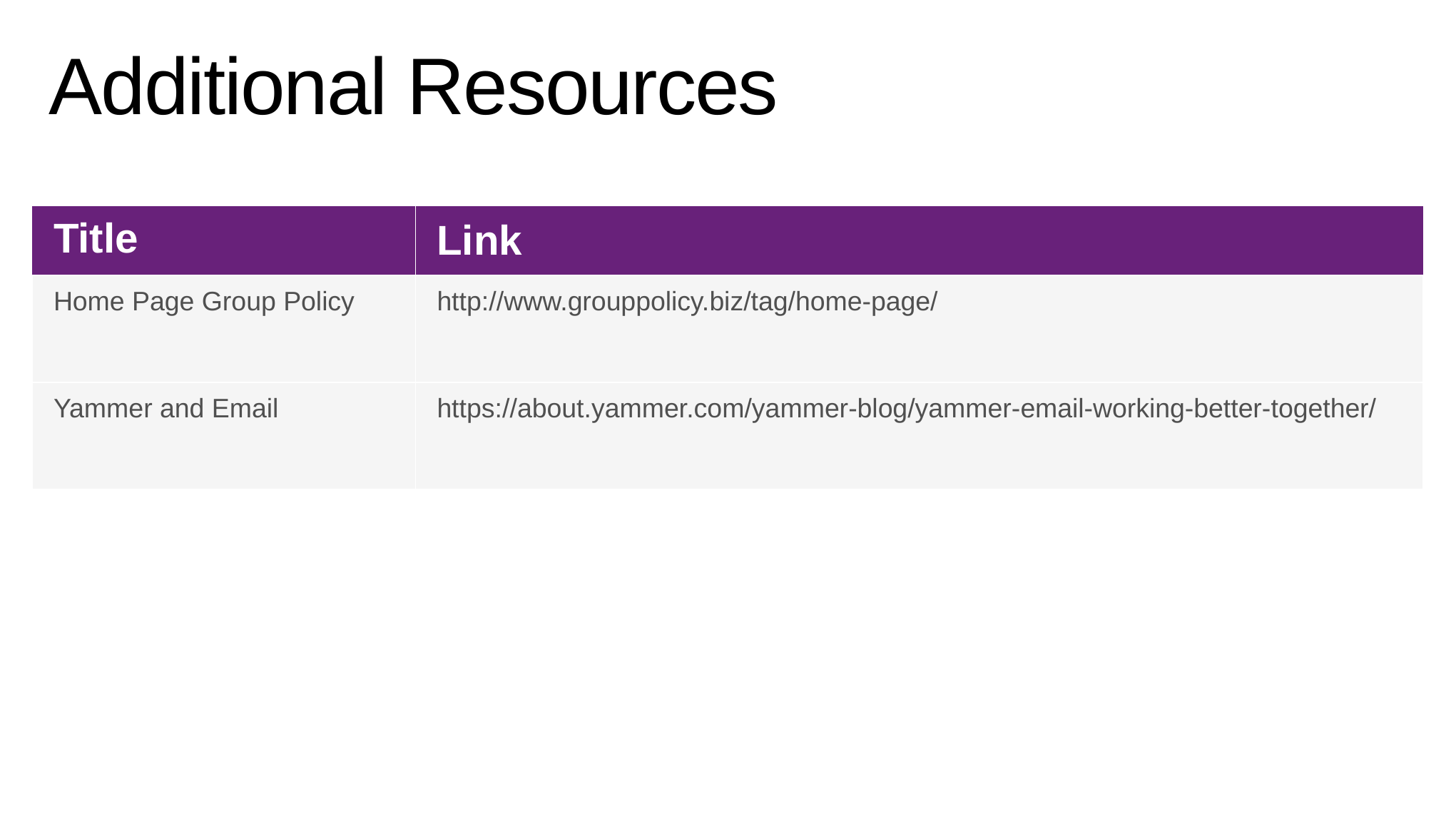

# Additional Resources
| Title | Link |
| --- | --- |
| Home Page Group Policy | http://www.grouppolicy.biz/tag/home-page/ |
| Yammer and Email | https://about.yammer.com/yammer-blog/yammer-email-working-better-together/ |